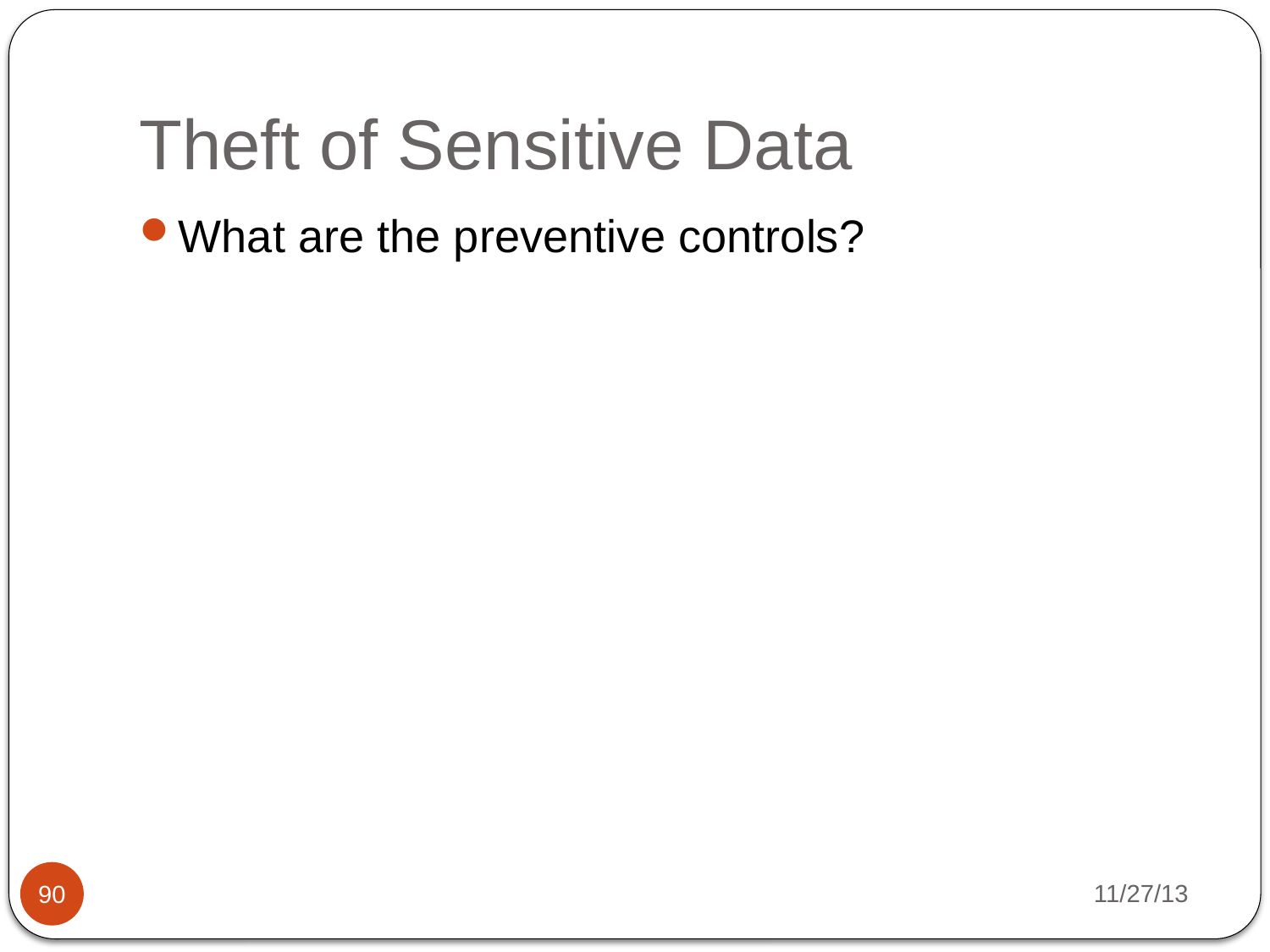

# Theft of Sensitive Data
What are the preventive controls?
11/27/13
90